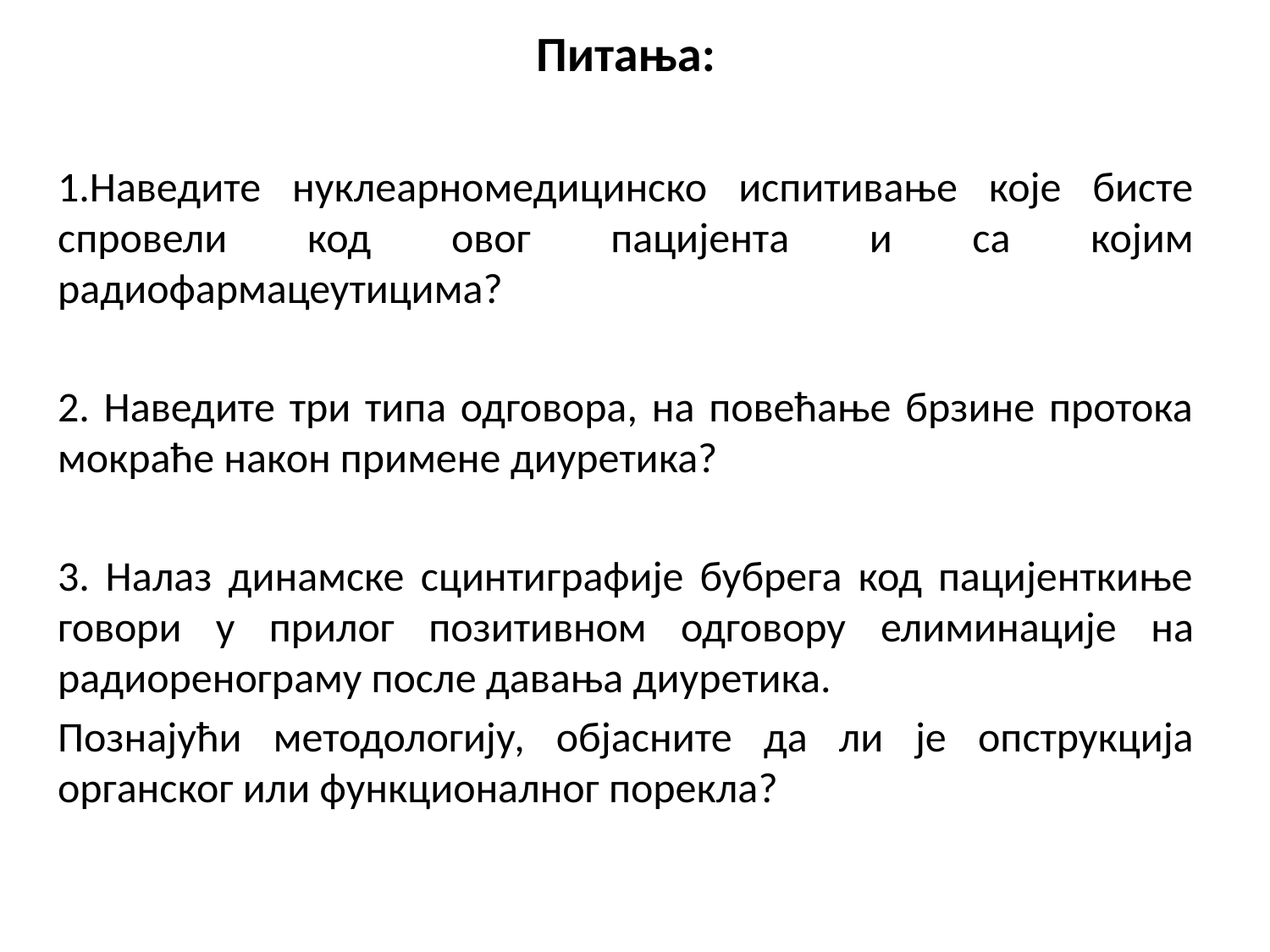

Питања:

Наведите нуклеарномедицинско испитивање које бисте спровели код овог пацијента и са којим радиофармацеутицима?

2. Наведите три типа одговора, на повећање брзине протока мокраће након примене диуретика?

3. Налаз динамске сцинтиграфије бубрега код пацијенткиње говори у прилог позитивном одговору елиминације на радиоренограму после давања диуретика.
Познајући методологију, објасните да ли је опструкција органског или функционалног порекла?